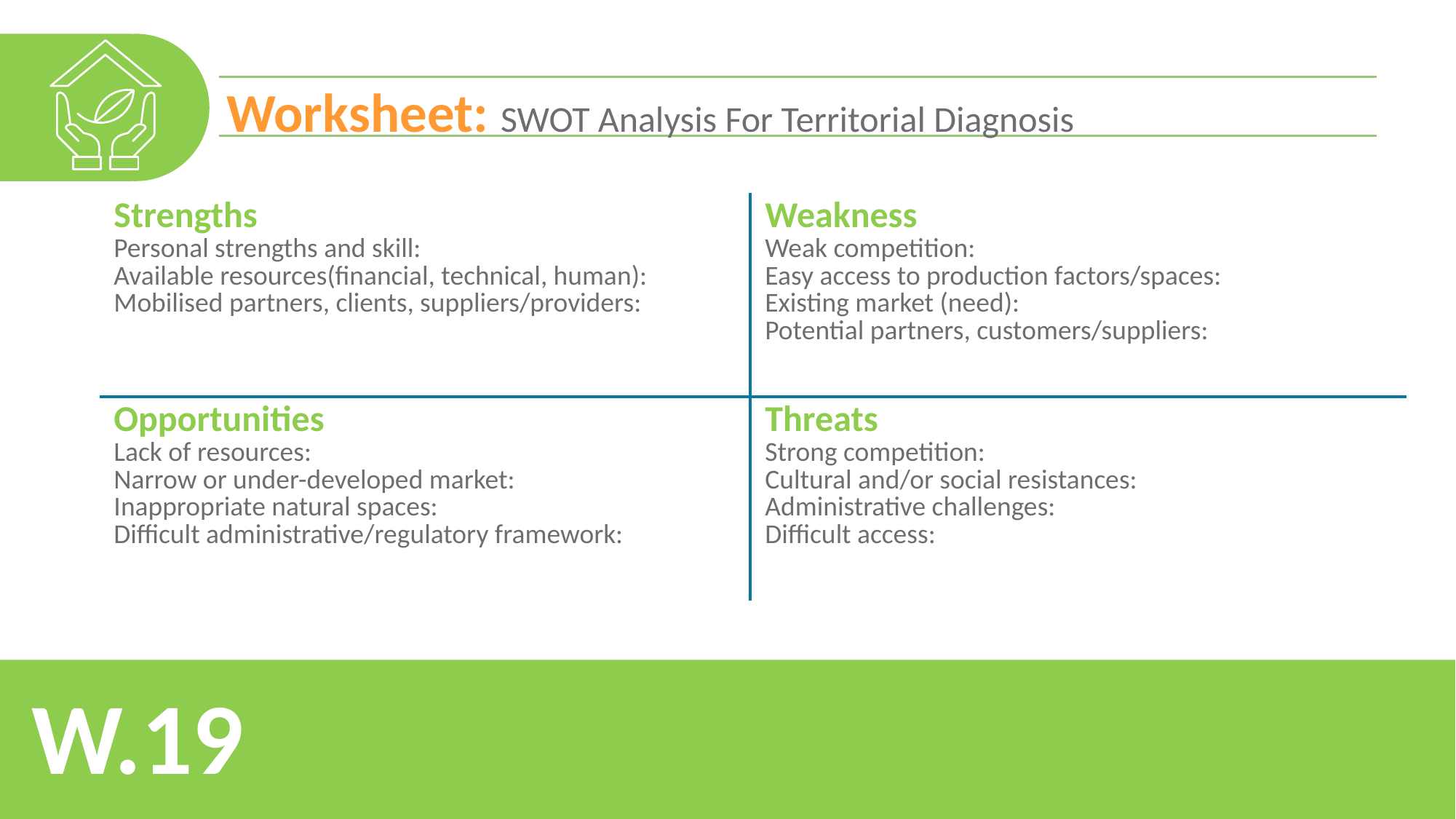

Worksheet: SWOT Analysis For Territorial Diagnosis

| Strengths Personal strengths and skill: Available resources(financial, technical, human): Mobilised partners, clients, suppliers/providers: | Weakness Weak competition: Easy access to production factors/spaces: Existing market (need): Potential partners, customers/suppliers: |
| --- | --- |
| Opportunities Lack of resources: Narrow or under-developed market: Inappropriate natural spaces: Difficult administrative/regulatory framework: | Threats Strong competition: Cultural and/or social resistances: Administrative challenges: Difficult access: |

W.19
1